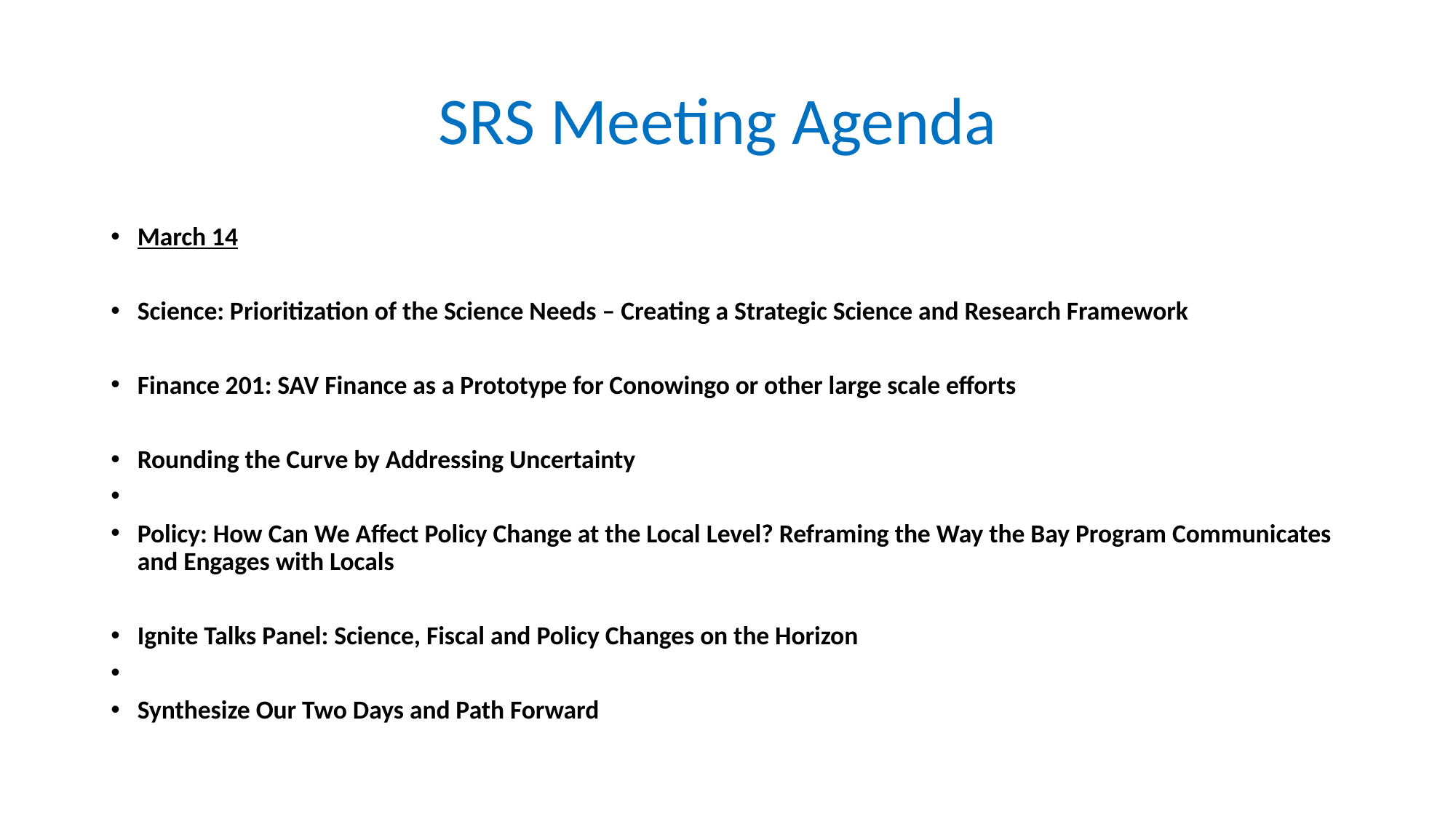

# SRS Meeting Agenda
March 14

Science: Prioritization of the Science Needs – Creating a Strategic Science and Research Framework

Finance 201: SAV Finance as a Prototype for Conowingo or other large scale efforts

Rounding the Curve by Addressing Uncertainty

Policy: How Can We Affect Policy Change at the Local Level? Reframing the Way the Bay Program Communicates and Engages with Locals

Ignite Talks Panel: Science, Fiscal and Policy Changes on the Horizon

Synthesize Our Two Days and Path Forward